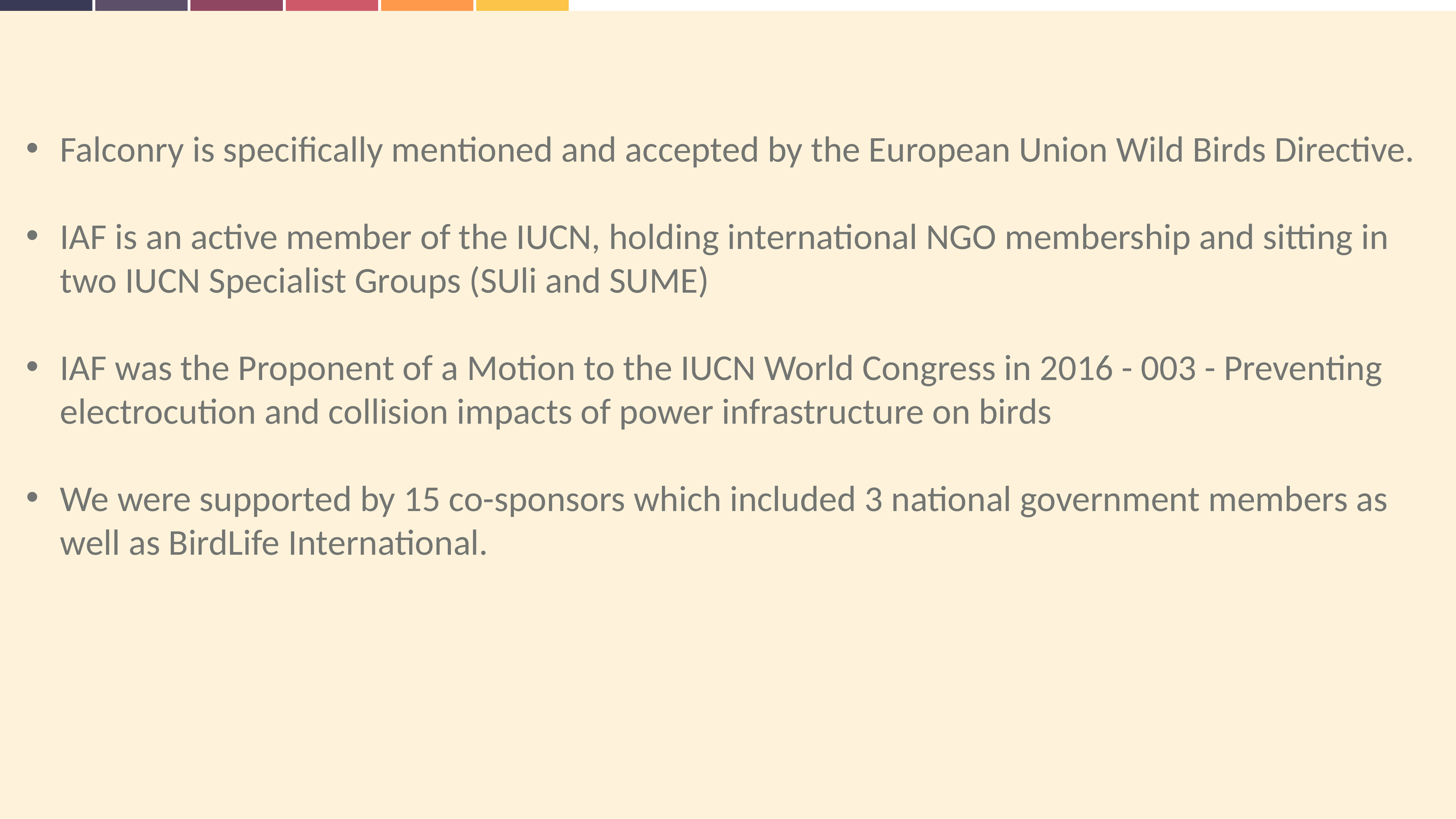

Falconry is specifically mentioned and accepted by the European Union Wild Birds Directive.

IAF is an active member of the IUCN, holding international NGO membership and sitting in two IUCN Specialist Groups (SUli and SUME)

IAF was the Proponent of a Motion to the IUCN World Congress in 2016 - 003 - Preventing electrocution and collision impacts of power infrastructure on birds

We were supported by 15 co-sponsors which included 3 national government members as well as BirdLife International.